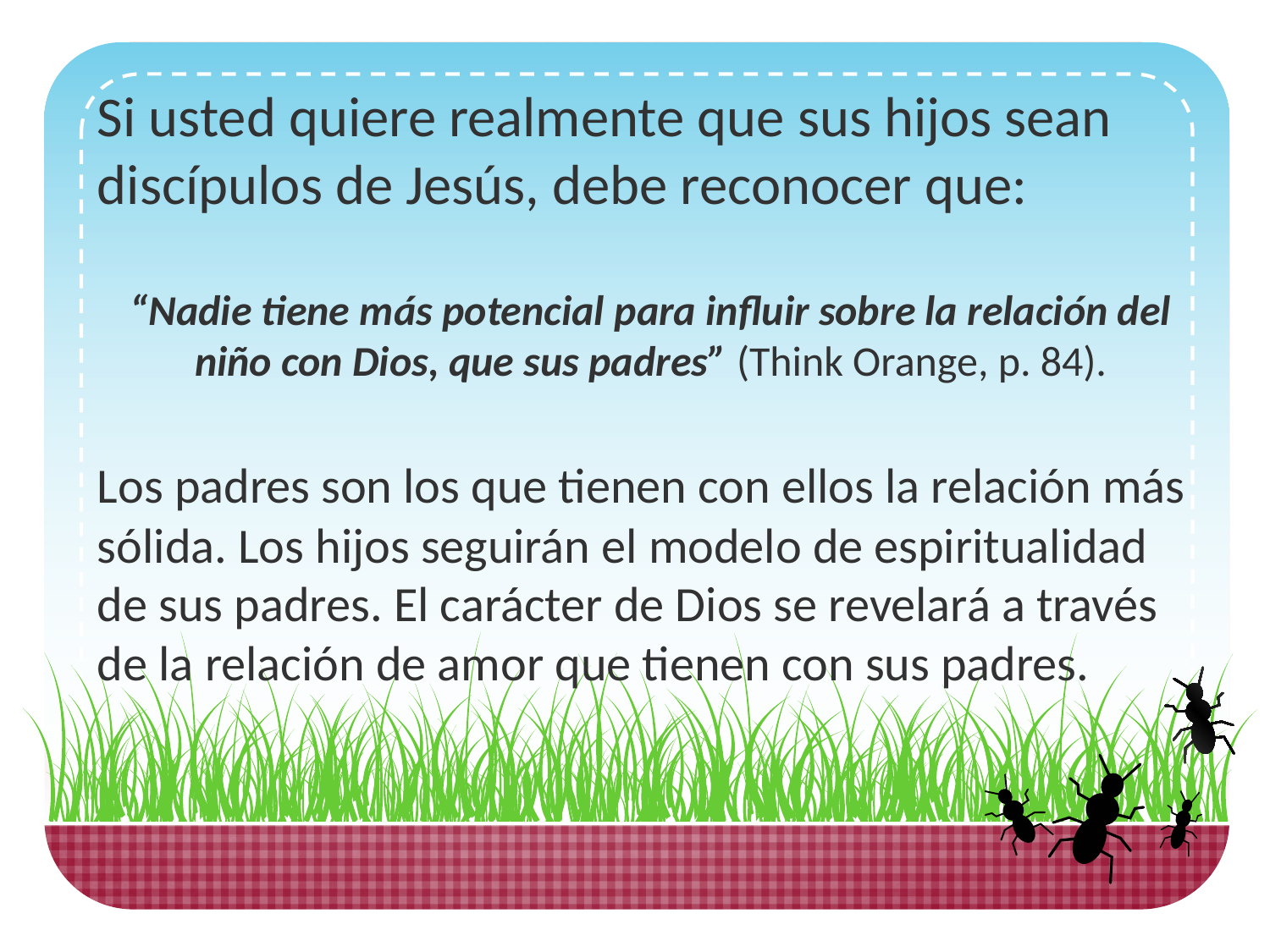

Si usted quiere realmente que sus hijos sean discípulos de Jesús, debe reconocer que:

“Nadie tiene más potencial para influir sobre la relación del niño con Dios, que sus padres” (Think Orange, p. 84).

Los padres son los que tienen con ellos la relación más sólida. Los hijos seguirán el modelo de espiritualidad de sus padres. El carácter de Dios se revelará a través de la relación de amor que tienen con sus padres.